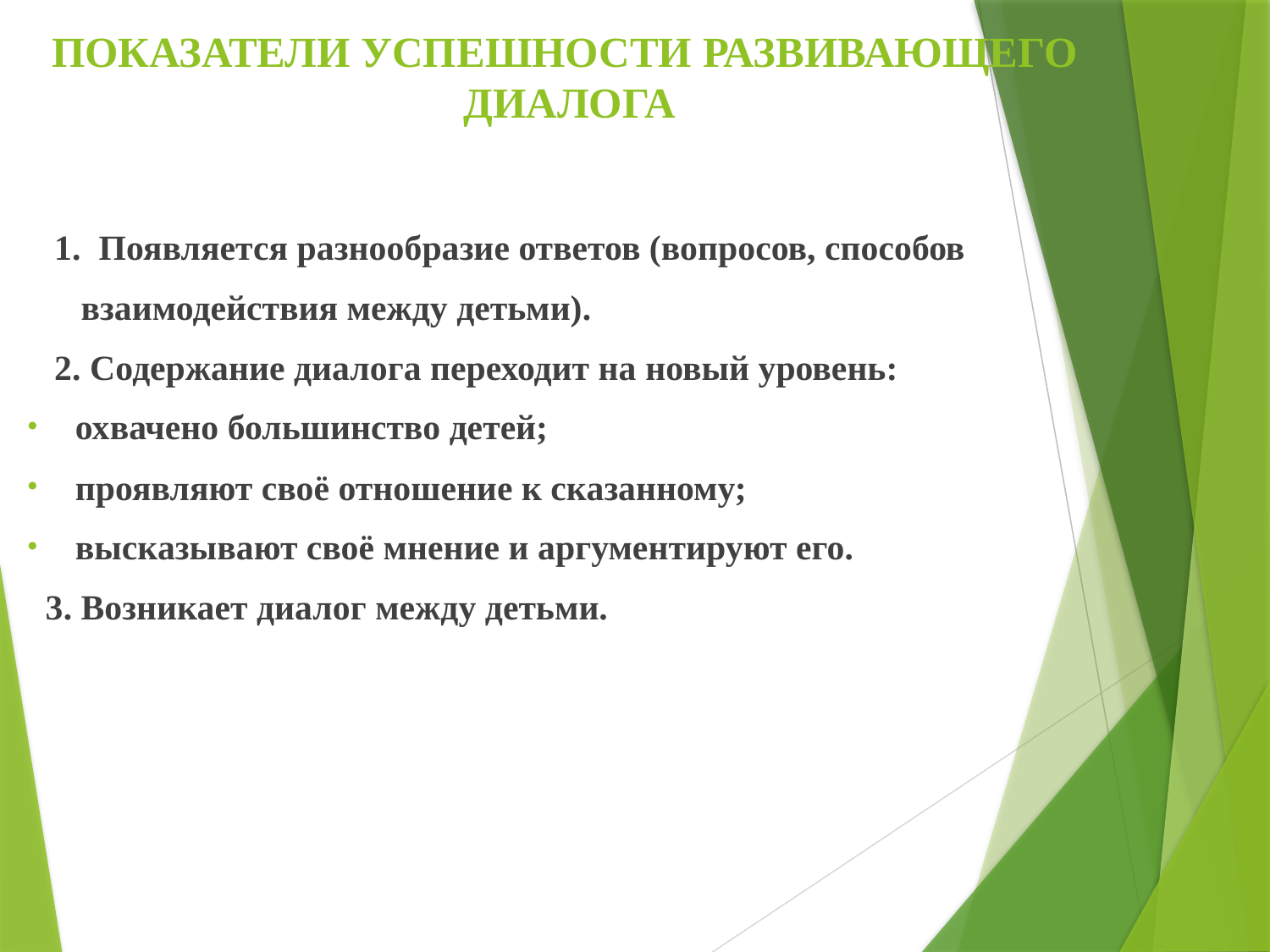

# ПОКАЗАТЕЛИ УСПЕШНОСТИ РАЗВИВАЮЩЕГО ДИАЛОГА
   1.  Появляется разнообразие ответов (вопросов, способов
      взаимодействия между детьми).
   2. Содержание диалога переходит на новый уровень:
охвачено большинство детей;
проявляют своё отношение к сказанному;
высказывают своё мнение и аргументируют его.
  3. Возникает диалог между детьми.